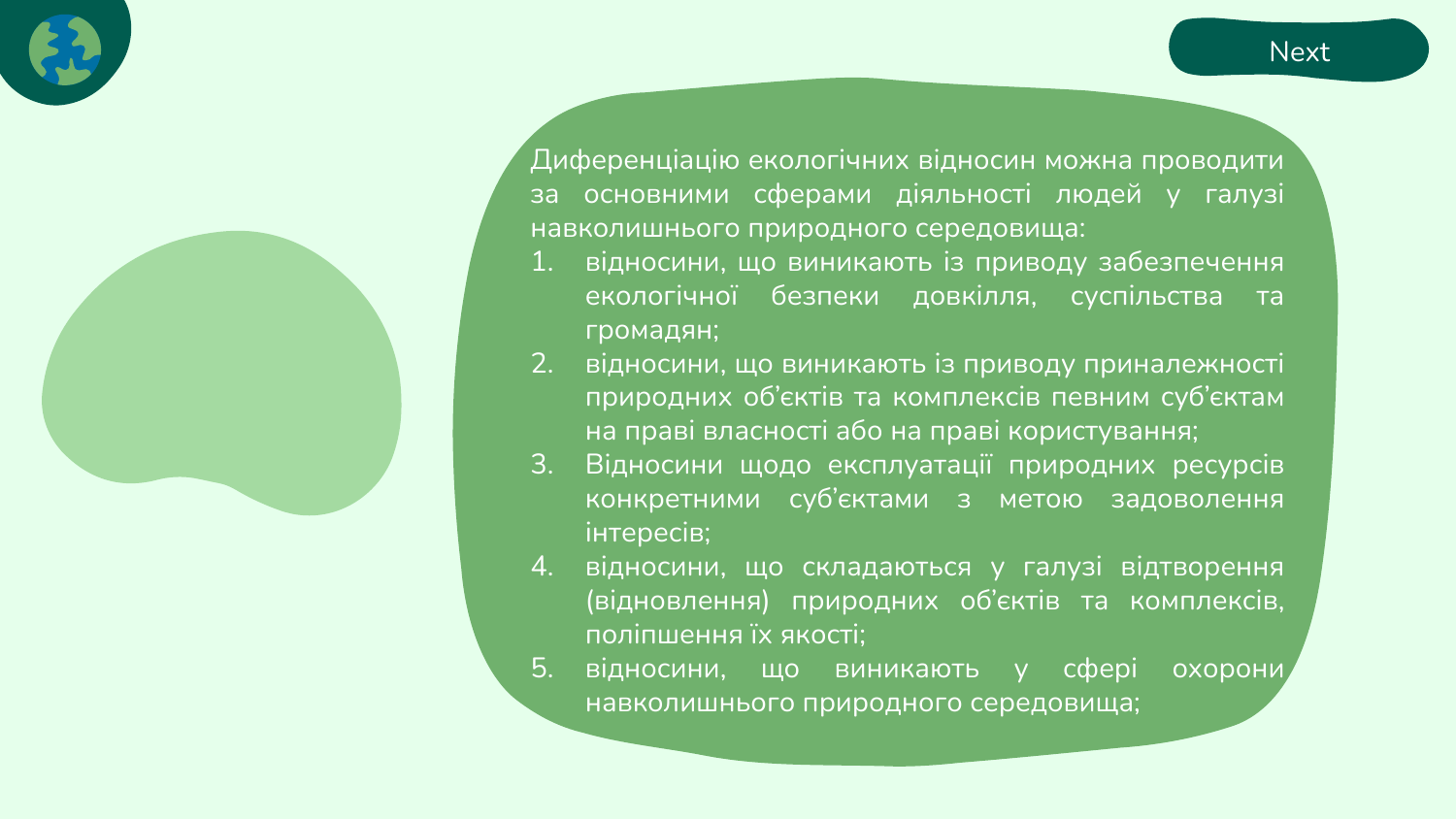

Next

Диференціацію екологічних відносин можна проводити за основними сферами діяльності людей у галузі навколишнього природного середовища:
відносини, що виникають із приводу забезпечення екологічної безпеки довкілля, суспільства та громадян;
відносини, що виникають із приводу приналежності природних об’єктів та комплексів певним суб’єктам на праві власності або на праві користування;
Відносини щодо експлуатації природних ресурсів конкретними суб’єктами з метою задоволення інтересів;
відносини, що складаються у галузі відтворення (відновлення) природних об’єктів та комплексів, поліпшення їх якості;
відносини, що виникають у сфері охорони навколишнього природного середовища;